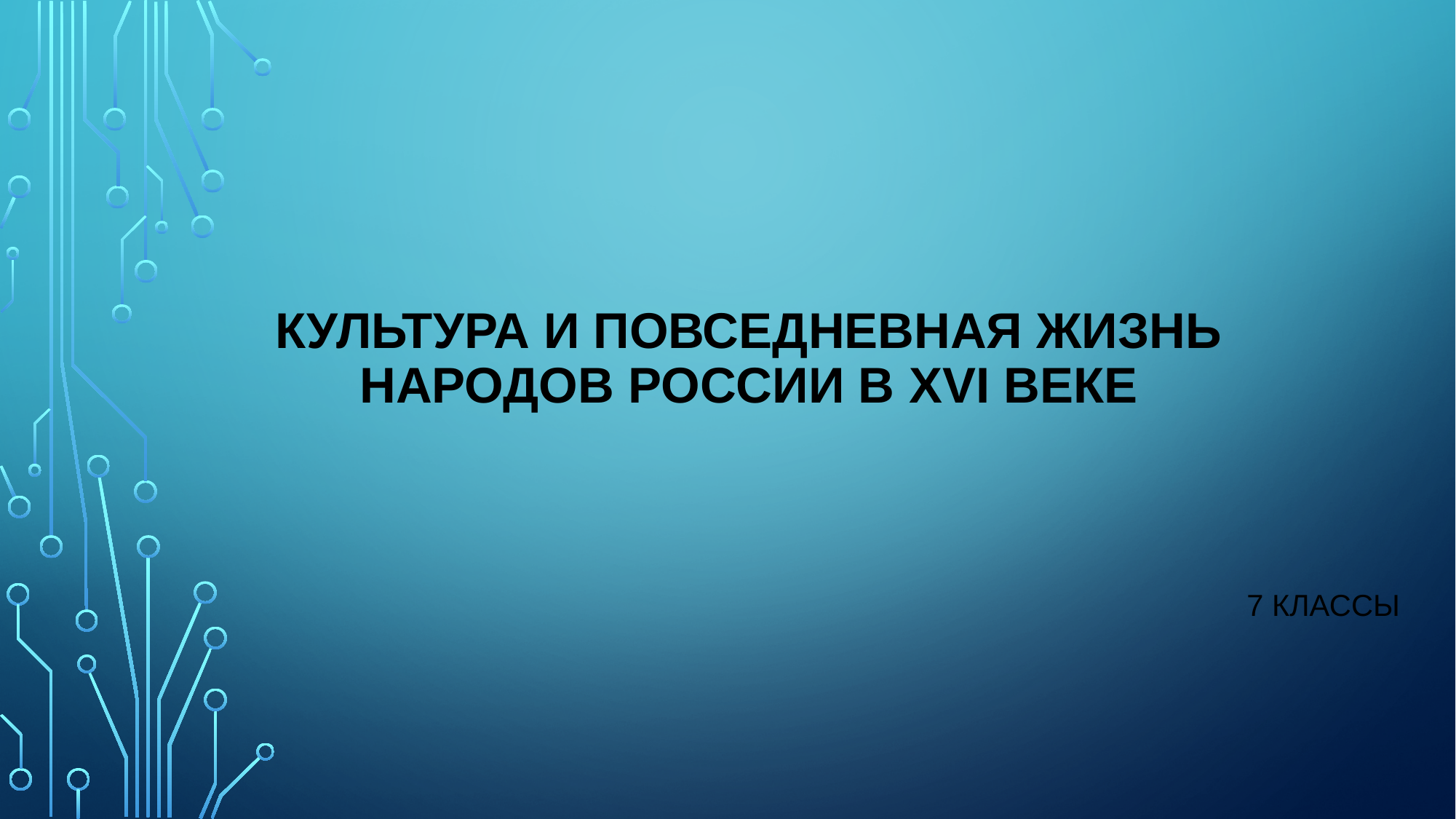

# Культура и повседневная жизнь народов России в XVI веке
7 классы